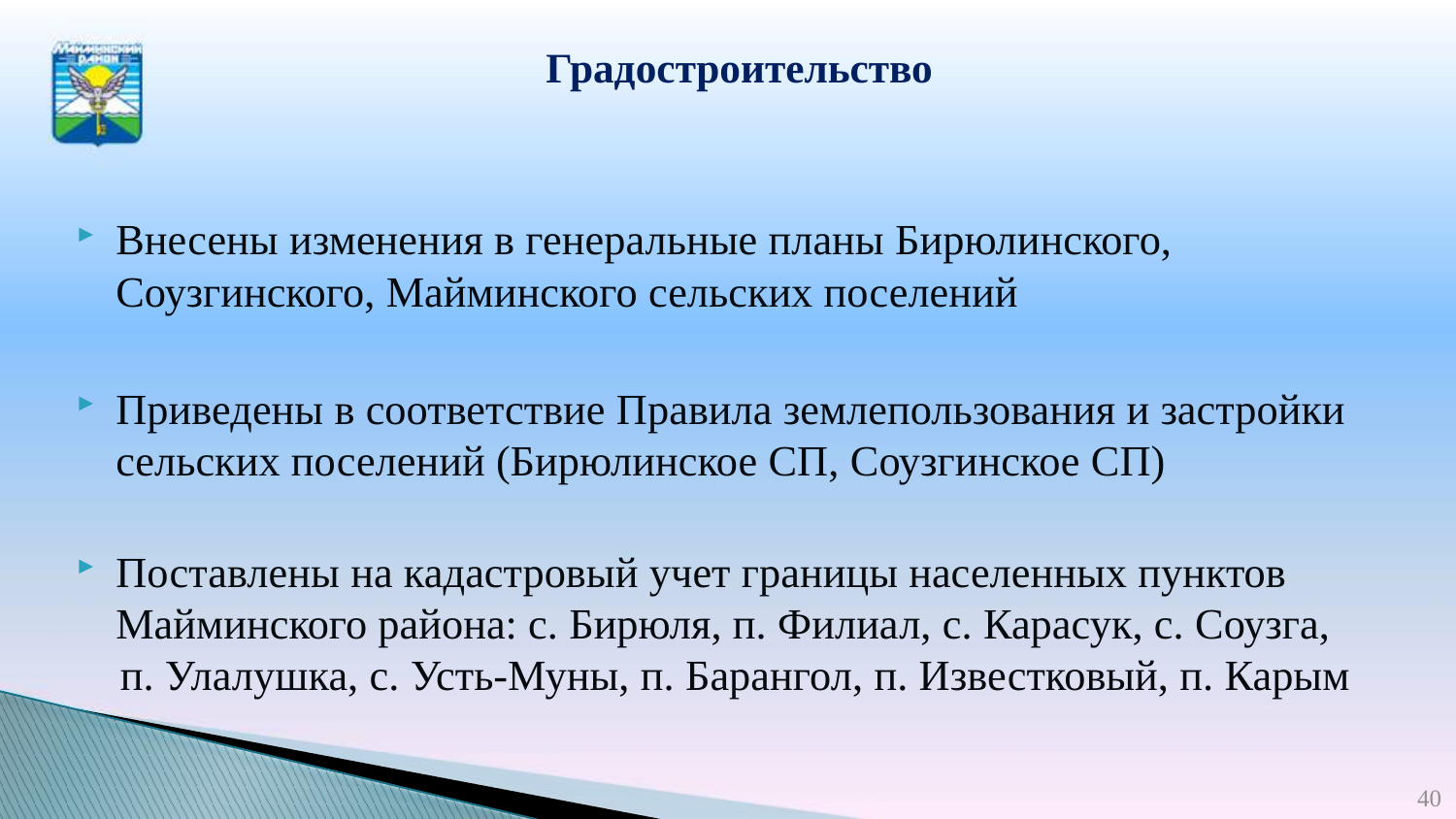

# Градостроительство
Внесены изменения в генеральные планы Бирюлинского, Соузгинского, Майминского сельских поселений

Приведены в соответствие Правила землепользования и застройки сельских поселений (Бирюлинское СП, Соузгинское СП)

Поставлены на кадастровый учет границы населенных пунктов Майминского района: с. Бирюля, п. Филиал, с. Карасук, с. Соузга,
    п. Улалушка, с. Усть-Муны, п. Барангол, п. Известковый, п. Карым

40